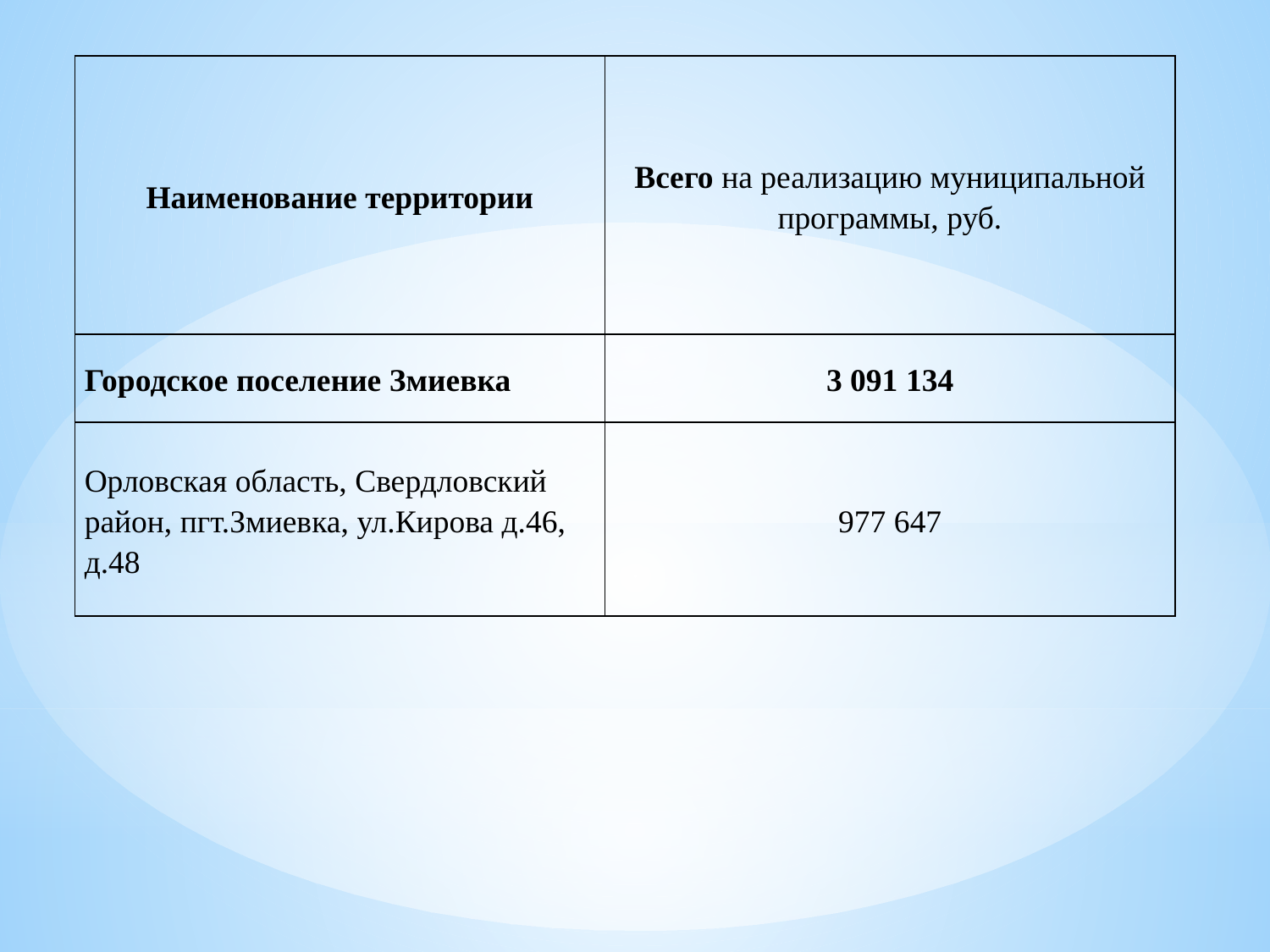

| Наименование территории | Всего на реализацию муниципальной программы, руб. |
| --- | --- |
| Городское поселение Змиевка | 3 091 134 |
| Орловская область, Свердловский район, пгт.Змиевка, ул.Кирова д.46, д.48 | 977 647 |